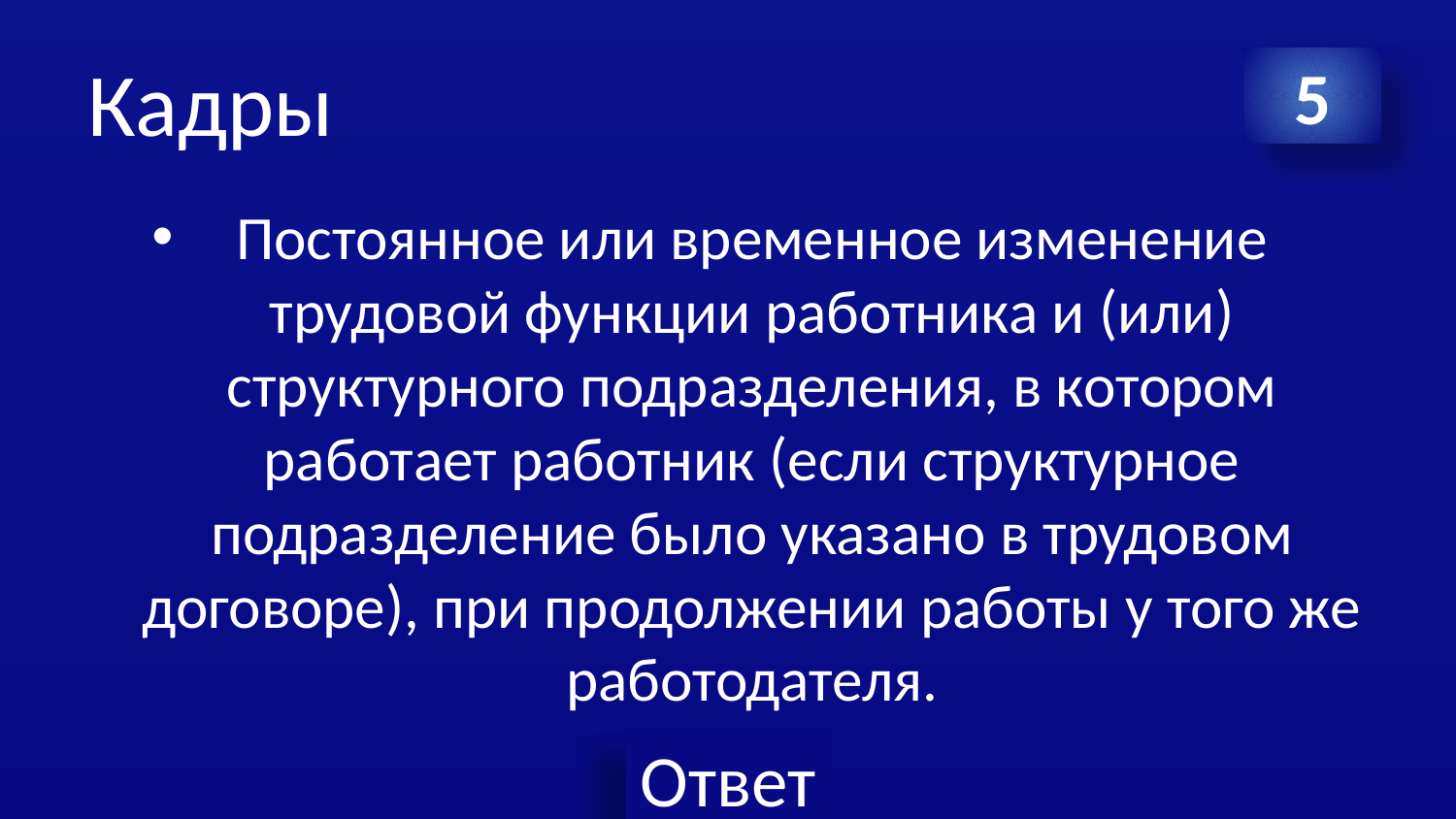

# Кадры
5
Постоянное или временное изменение трудовой функции работника и (или) структурного подразделения, в котором работает работник (если структурное подразделение было указано в трудовом договоре), при продолжении работы у того же работодателя.